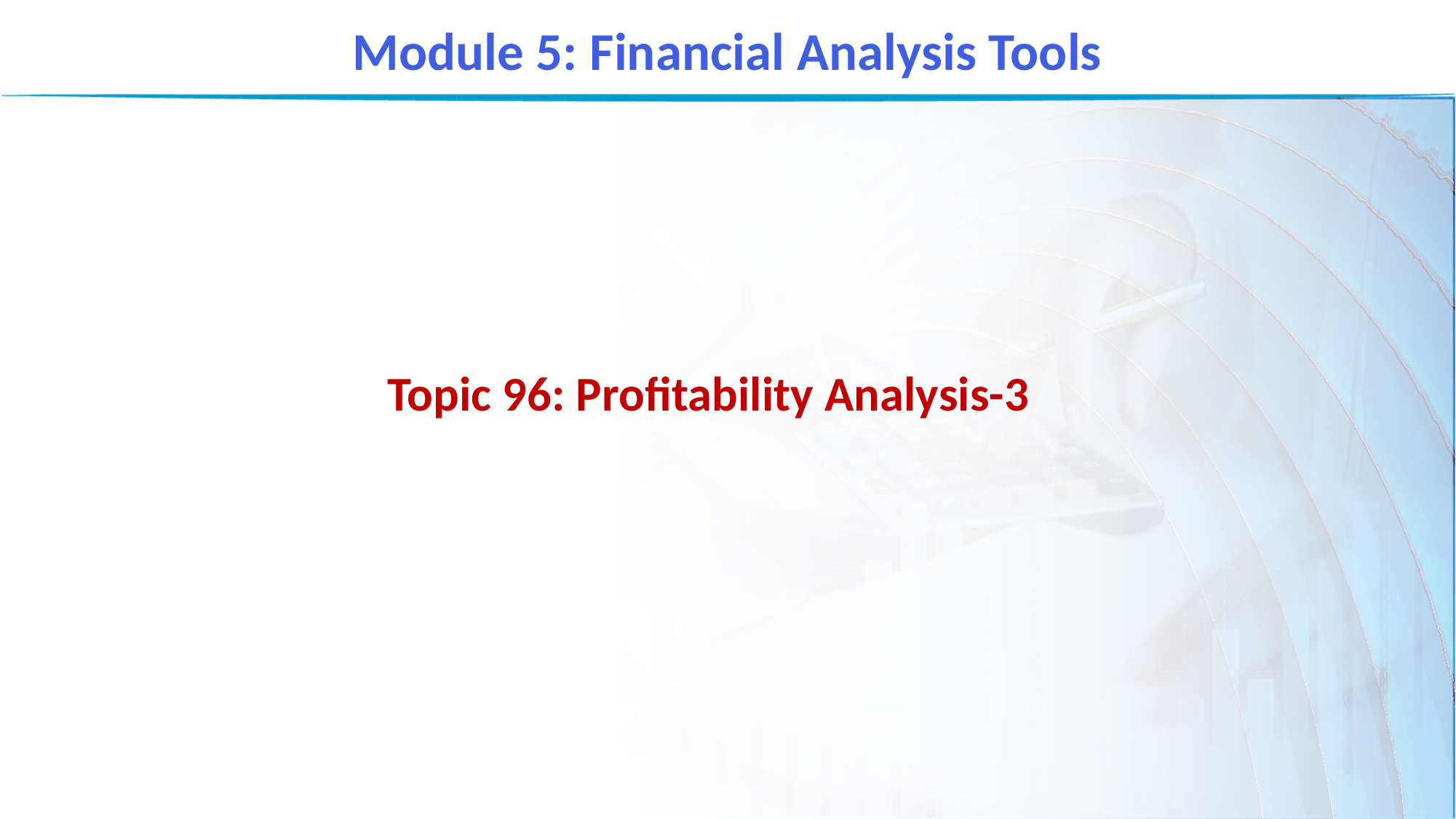

Module 5: Financial Analysis Tools
Topic 96: Profitability Analysis-3